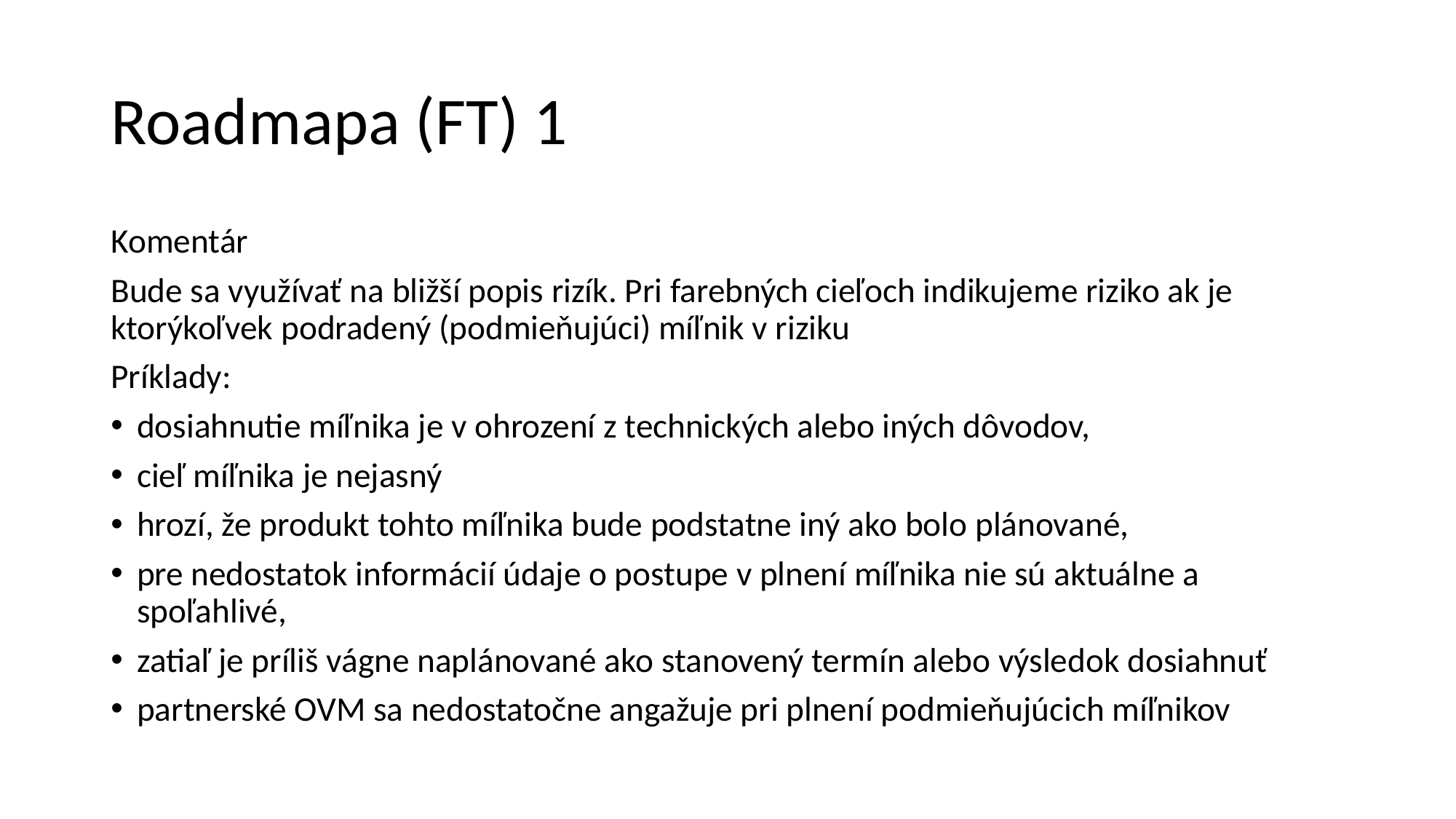

# Roadmapa (FT) 1
Komentár
Bude sa využívať na bližší popis rizík. Pri farebných cieľoch indikujeme riziko ak je ktorýkoľvek podradený (podmieňujúci) míľnik v riziku
Príklady:
dosiahnutie míľnika je v ohrození z technických alebo iných dôvodov,
cieľ míľnika je nejasný
hrozí, že produkt tohto míľnika bude podstatne iný ako bolo plánované,
pre nedostatok informácií údaje o postupe v plnení míľnika nie sú aktuálne a spoľahlivé,
zatiaľ je príliš vágne naplánované ako stanovený termín alebo výsledok dosiahnuť
partnerské OVM sa nedostatočne angažuje pri plnení podmieňujúcich míľnikov